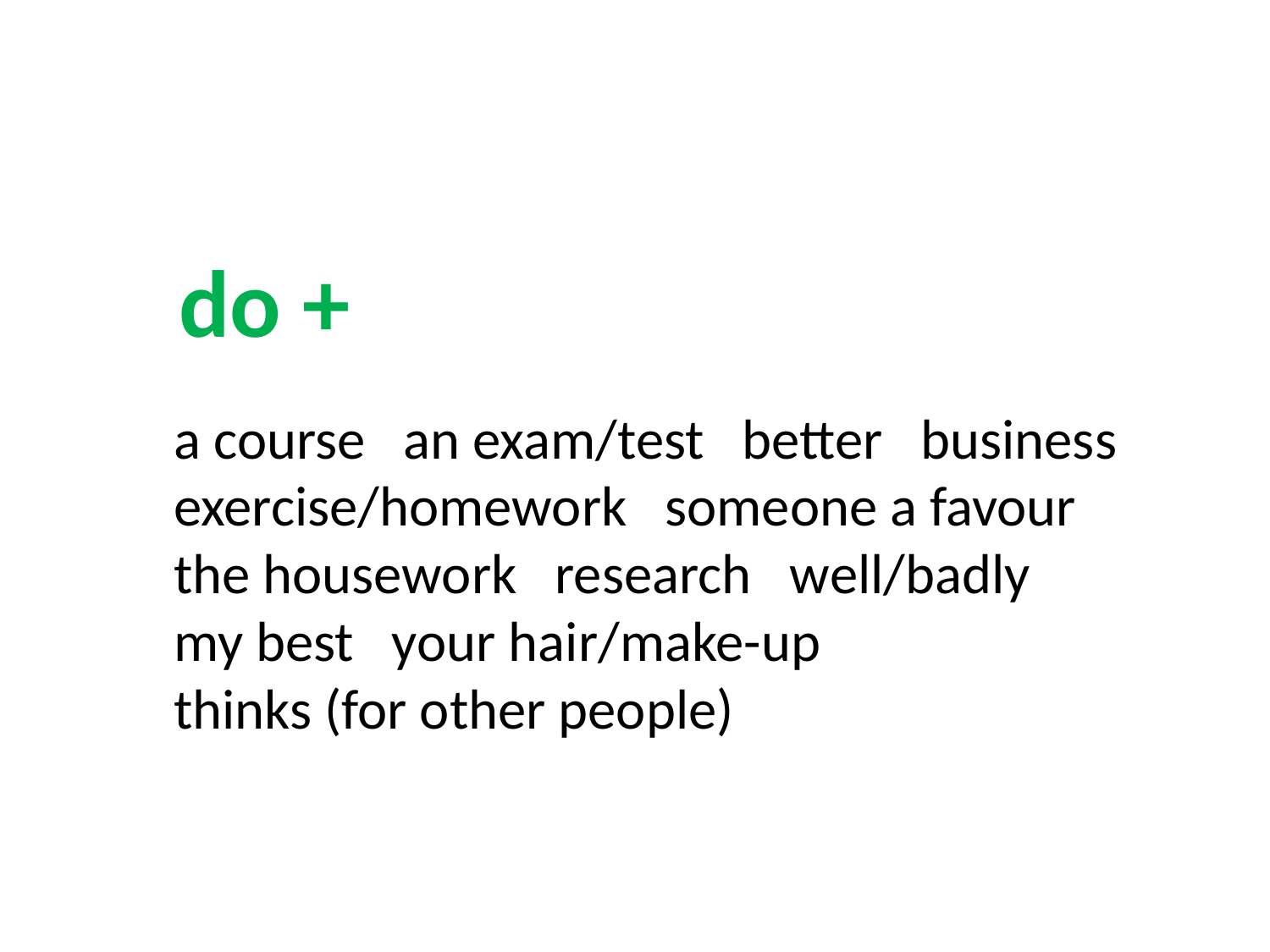

do +
a course   an exam/test   better   business
exercise/homework   someone a favour
the housework   research   well/badly
my best   your hair/make-up
thinks (for other people)